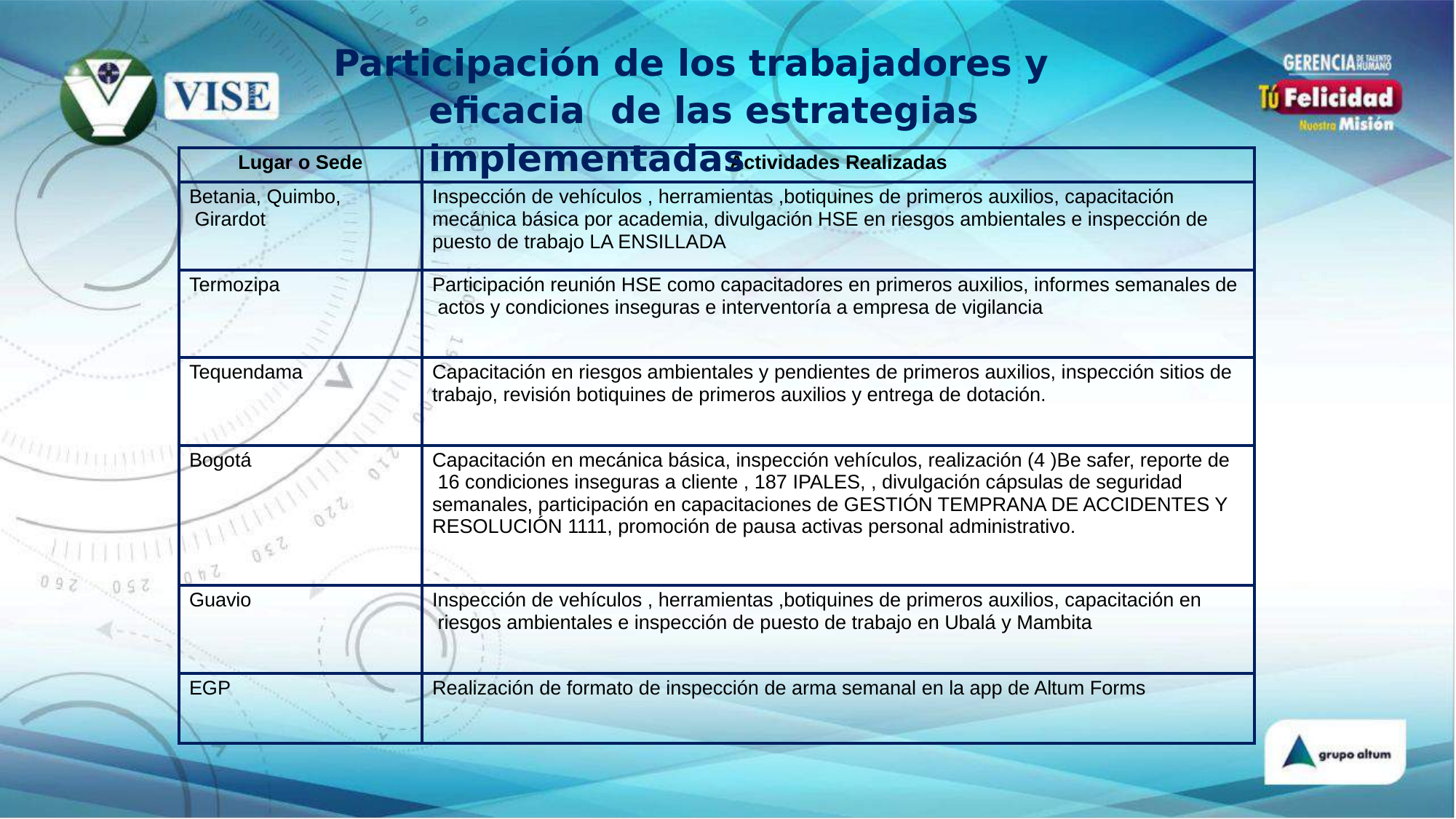

# Participación de los trabajadores y eficacia  de las estrategias implementadas
| Lugar o Sede | Actividades Realizadas |
| --- | --- |
| Betania, Quimbo, Girardot | Inspección de vehículos , herramientas ,botiquines de primeros auxilios, capacitación mecánica básica por academia, divulgación HSE en riesgos ambientales e inspección de puesto de trabajo LA ENSILLADA |
| Termozipa | Participación reunión HSE como capacitadores en primeros auxilios, informes semanales de actos y condiciones inseguras e interventoría a empresa de vigilancia |
| Tequendama | Capacitación en riesgos ambientales y pendientes de primeros auxilios, inspección sitios de trabajo, revisión botiquines de primeros auxilios y entrega de dotación. |
| Bogotá | Capacitación en mecánica básica, inspección vehículos, realización (4 )Be safer, reporte de 16 condiciones inseguras a cliente , 187 IPALES, , divulgación cápsulas de seguridad semanales, participación en capacitaciones de GESTIÓN TEMPRANA DE ACCIDENTES Y RESOLUCIÓN 1111, promoción de pausa activas personal administrativo. |
| Guavio | Inspección de vehículos , herramientas ,botiquines de primeros auxilios, capacitación en riesgos ambientales e inspección de puesto de trabajo en Ubalá y Mambita |
| EGP | Realización de formato de inspección de arma semanal en la app de Altum Forms |